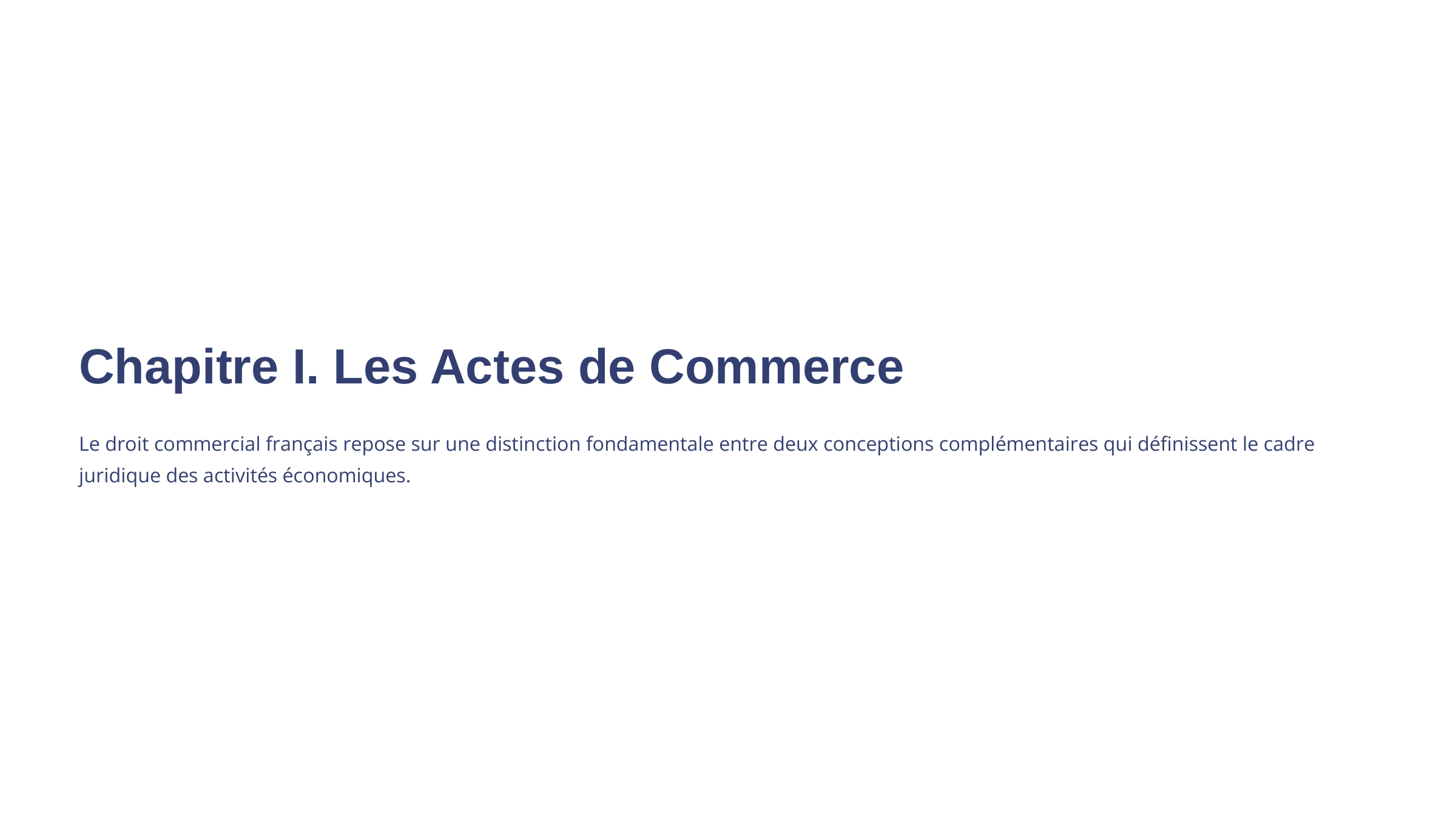

Chapitre I. Les Actes de Commerce
Le droit commercial français repose sur une distinction fondamentale entre deux conceptions complémentaires qui définissent le cadre juridique des activités économiques.